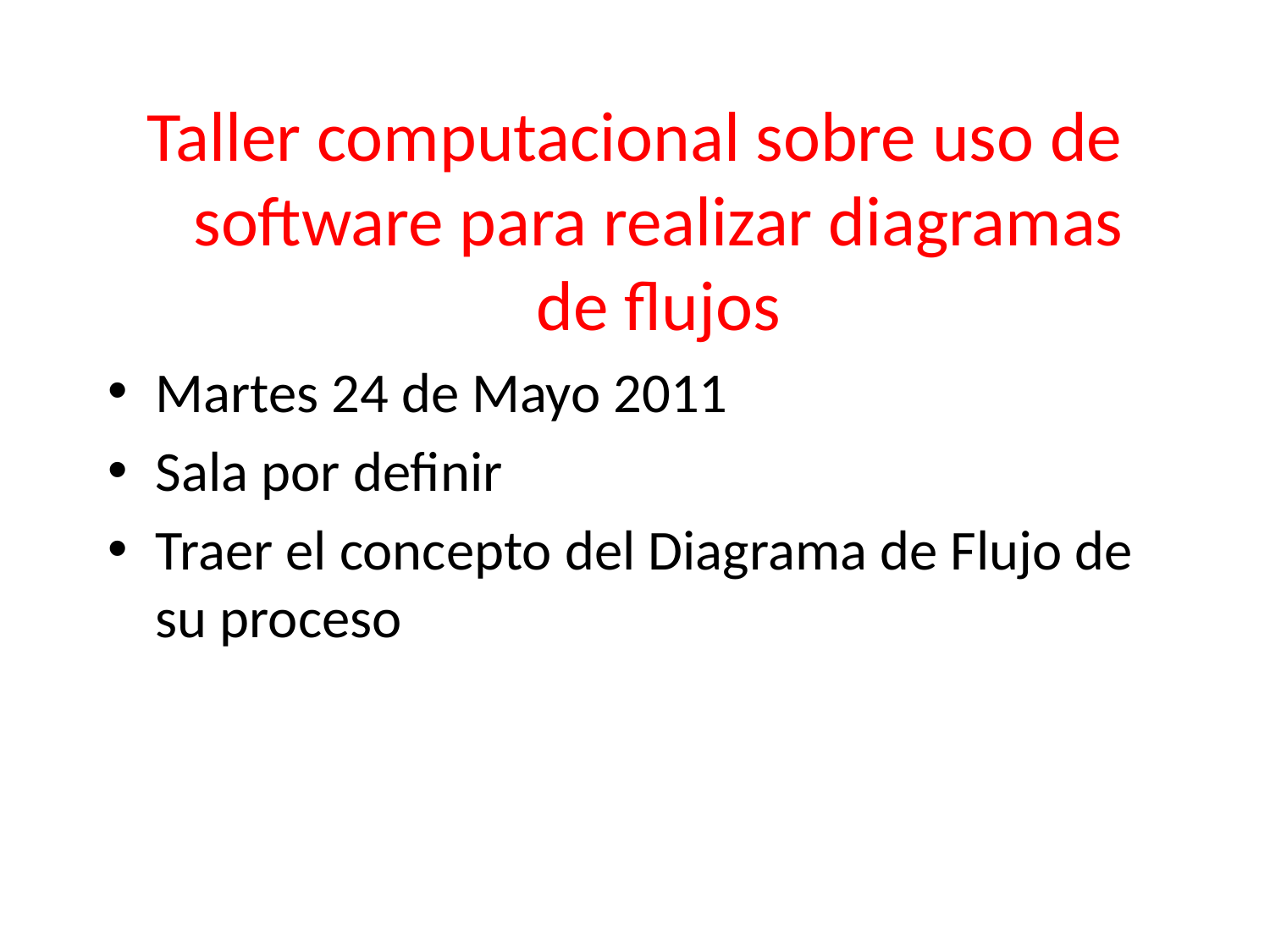

# Taller computacional sobre uso de software para realizar diagramas de flujos
Martes 24 de Mayo 2011
Sala por definir
Traer el concepto del Diagrama de Flujo de su proceso